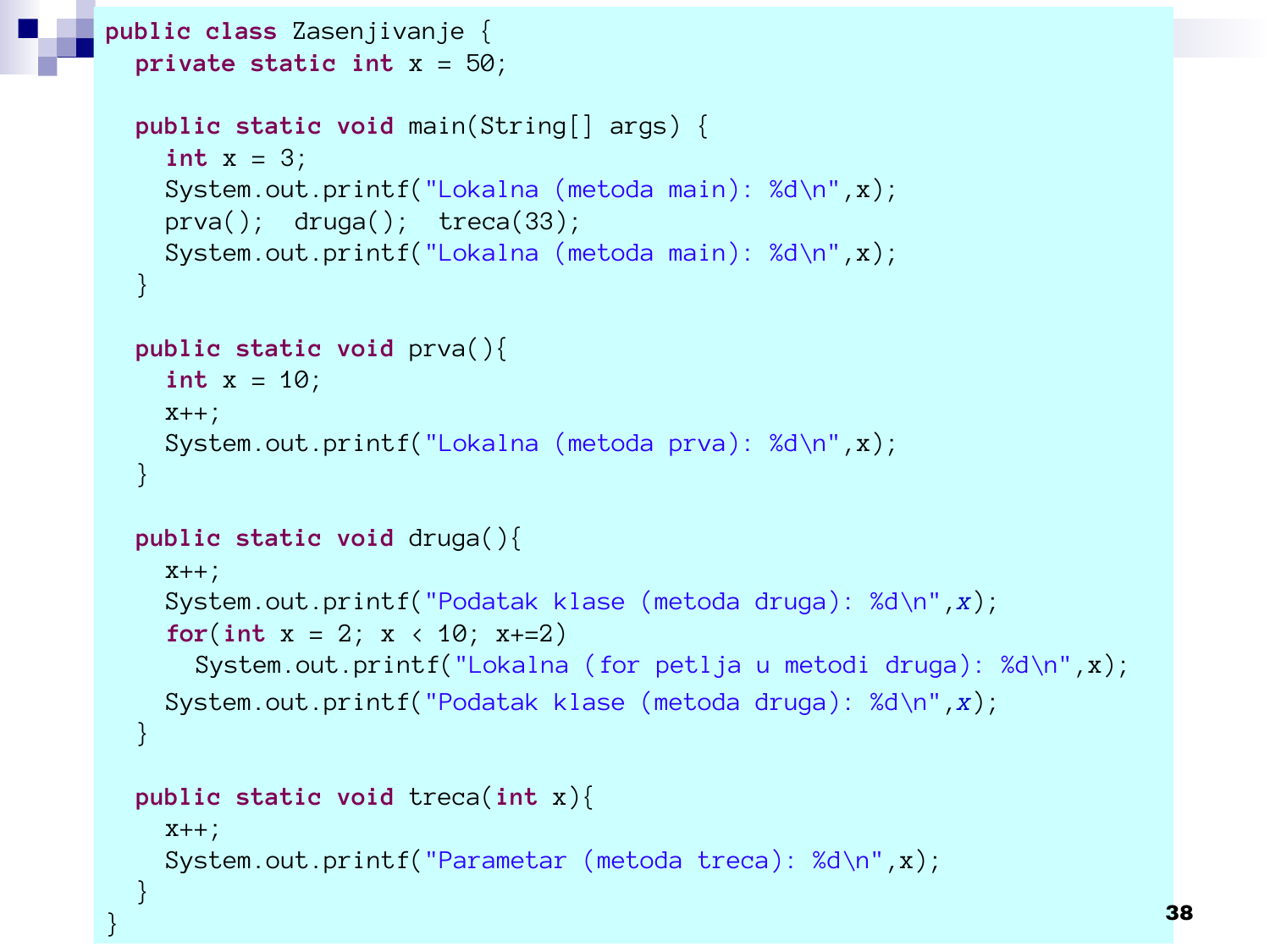

public class Zasenjivanje {
	private static int x = 50;

	public static void main(String[] args) {
		int x = 3;
		System.out.printf("Lokalna (metoda main): %d\n",x);
		prva();  druga();  treca(33);
		System.out.printf("Lokalna (metoda main): %d\n",x);
	}

	public static void prva(){
		int x = 10;
		x++;
		System.out.printf("Lokalna (metoda prva): %d\n",x);
	}

	public static void druga(){
		x++;
		System.out.printf("Podatak klase (metoda druga): %d\n",x);
		for(int x = 2; x < 10; x+=2)
			System.out.printf("Lokalna (for petlja u metodi druga): %d\n",x);
		System.out.printf("Podatak klase (metoda druga): %d\n",x);
	}

	public static void treca(int x){
		x++;
		System.out.printf("Parametar (metoda treca): %d\n",x);
	}
}
38